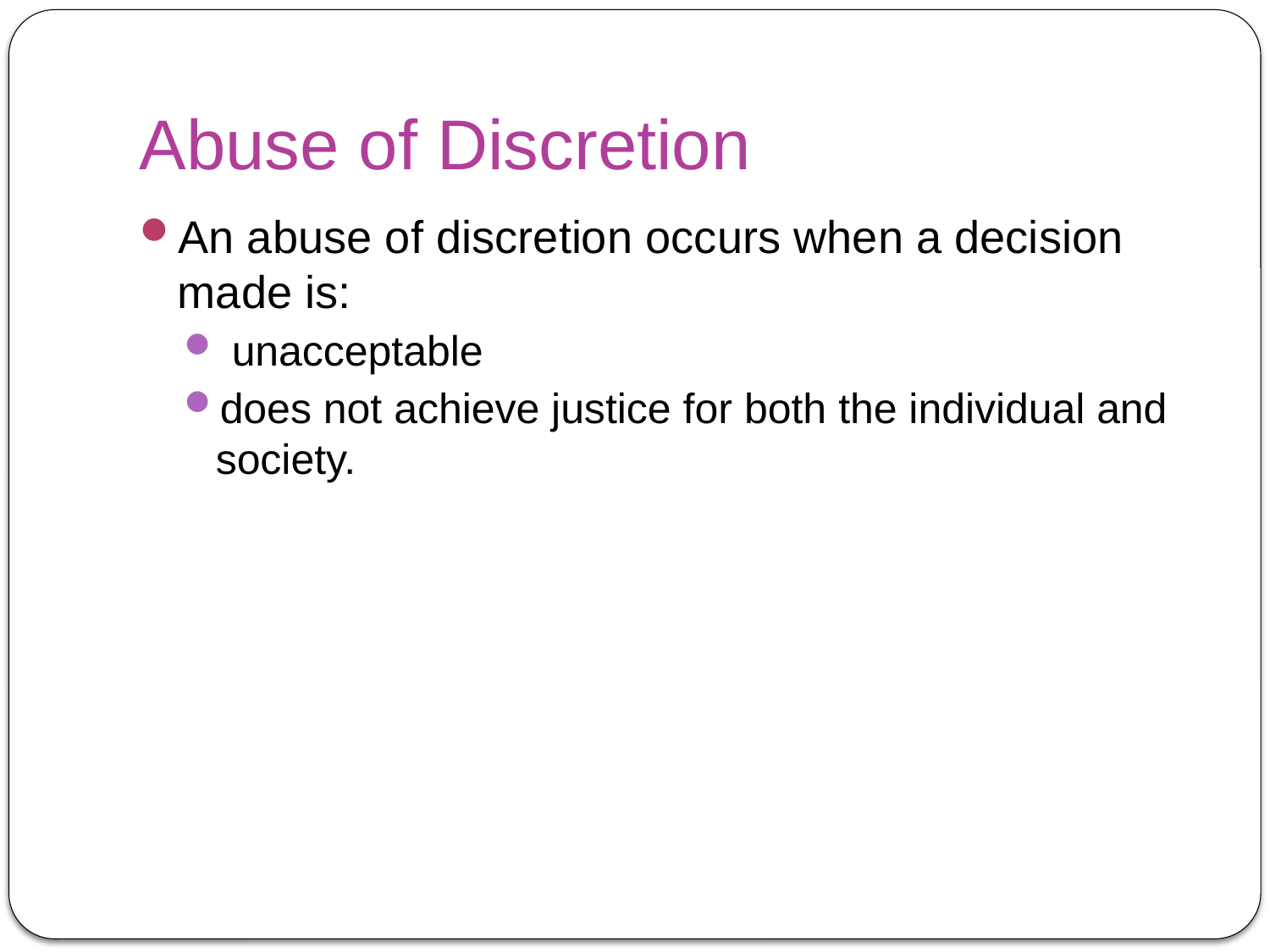

# Abuse of Discretion
An abuse of discretion occurs when a decision made is:
 unacceptable
does not achieve justice for both the individual and society.